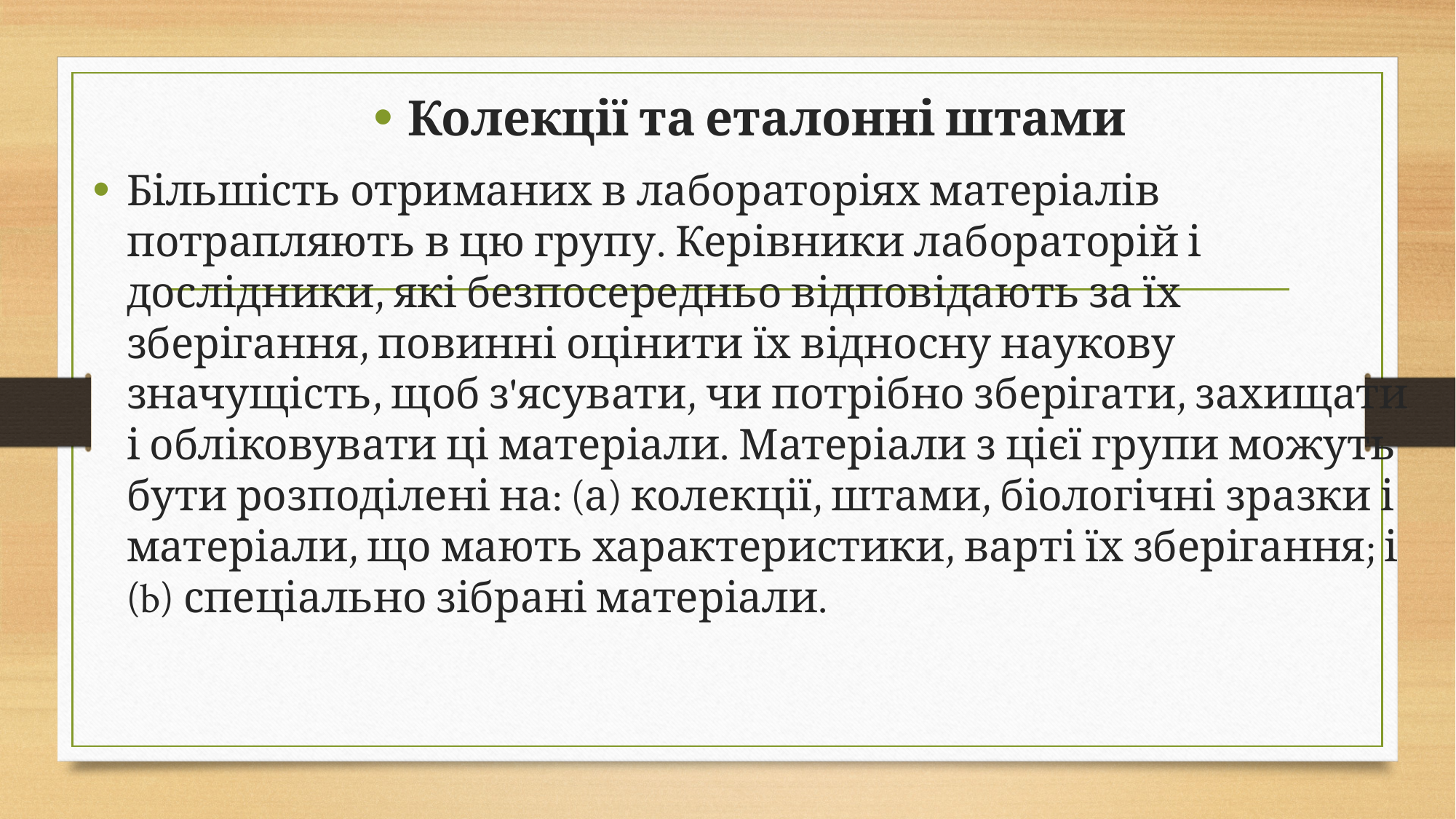

Колекції та еталонні штами
Більшість отриманих в лабораторіях матеріалів потрапляють в цю групу. Керівники лабораторій і дослідники, які безпосередньо відповідають за їх зберігання, повинні оцінити їх відносну наукову значущість, щоб з'ясувати, чи потрібно зберігати, захищати і обліковувати ці матеріали. Матеріали з цієї групи можуть бути розподілені на: (а) колекції, штами, біологічні зразки і матеріали, що мають характеристики, варті їх зберігання; і (b) спеціально зібрані матеріали.